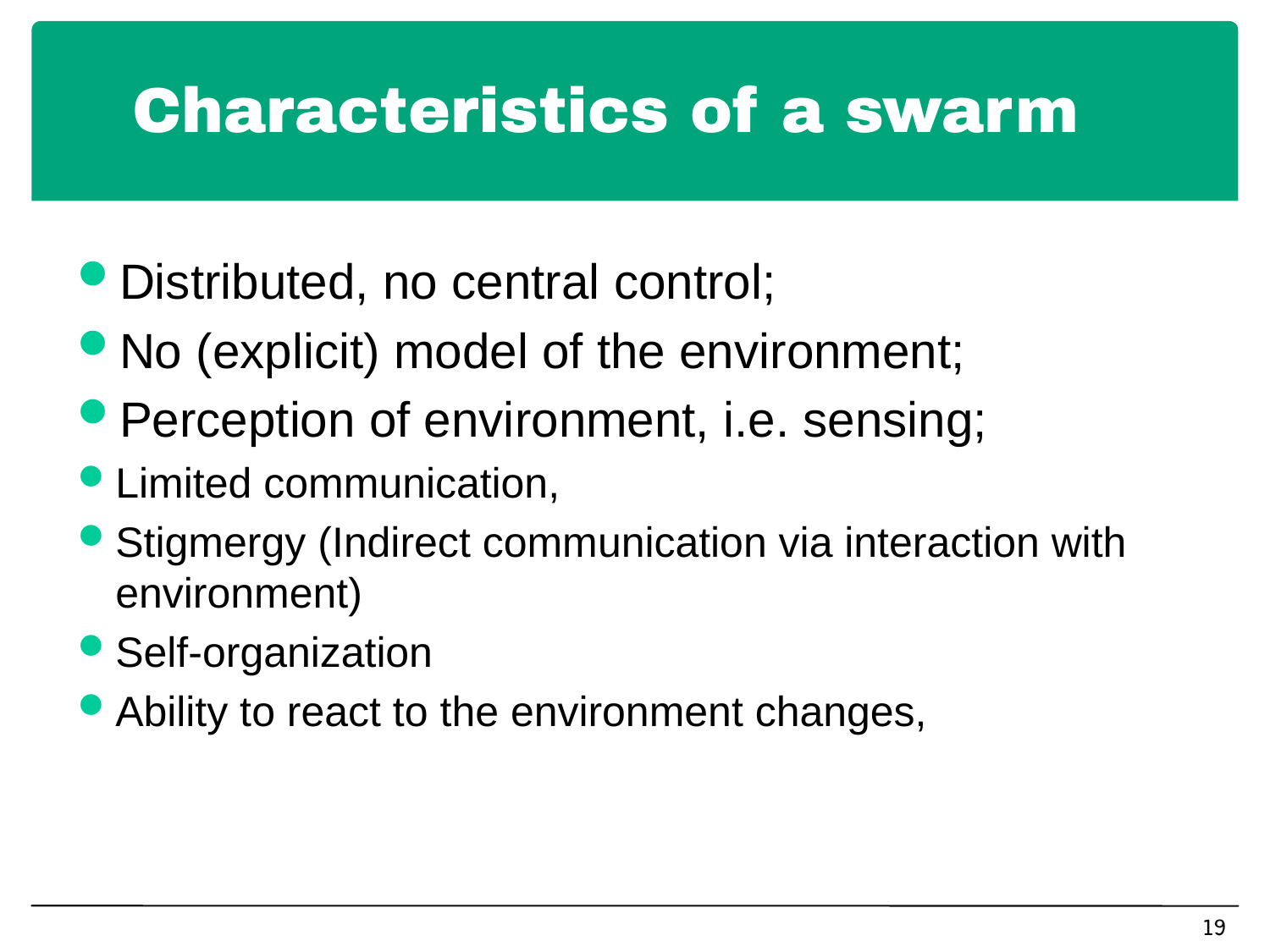

Characteristics of a swarm
Distributed, no central control;
No (explicit) model of the environment;
Perception of environment, i.e. sensing;
Limited communication,
Stigmergy (Indirect communication via interaction with environment)
Self-organization
Ability to react to the environment changes,

19